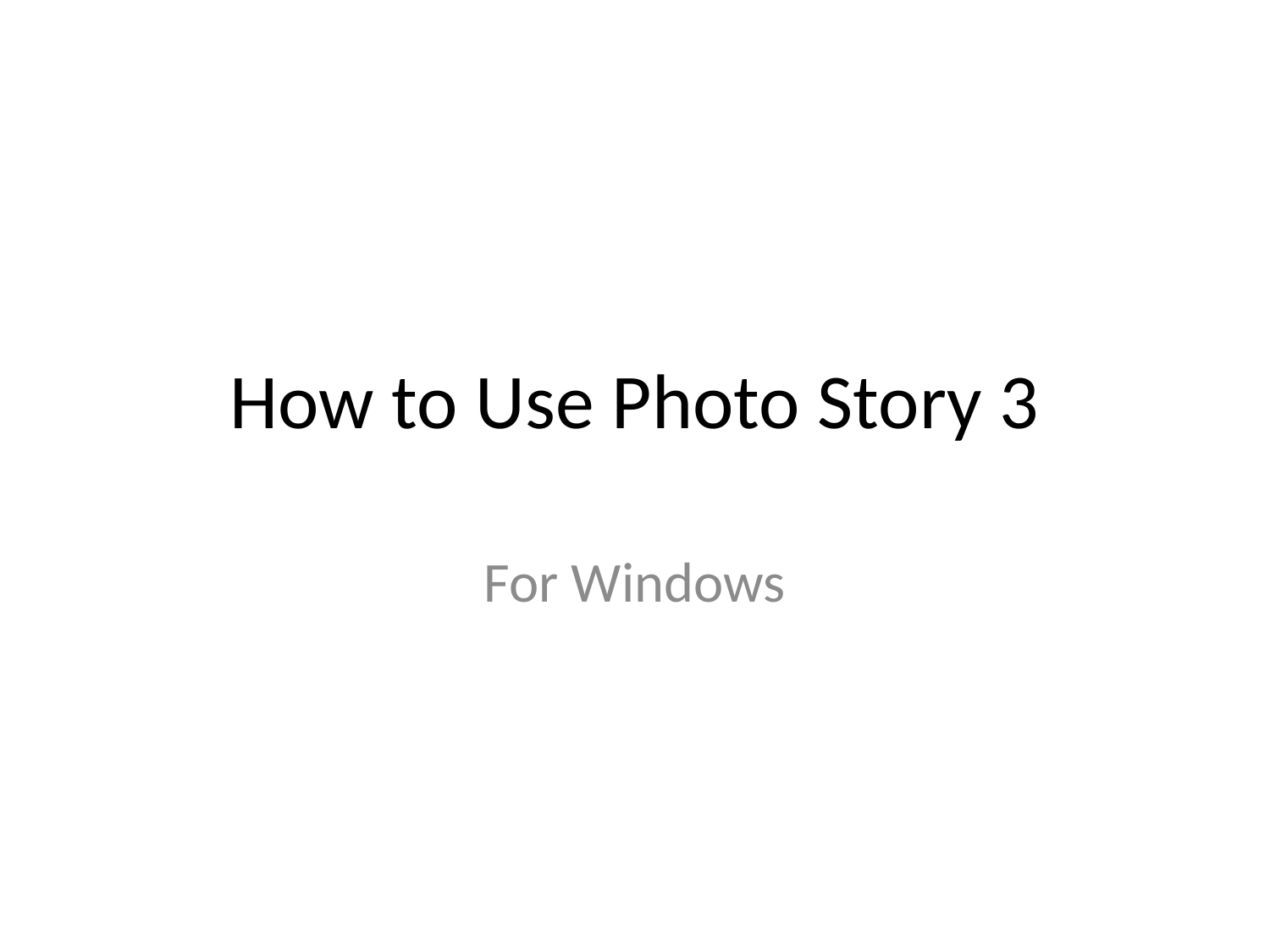

# How to Use Photo Story 3
For Windows